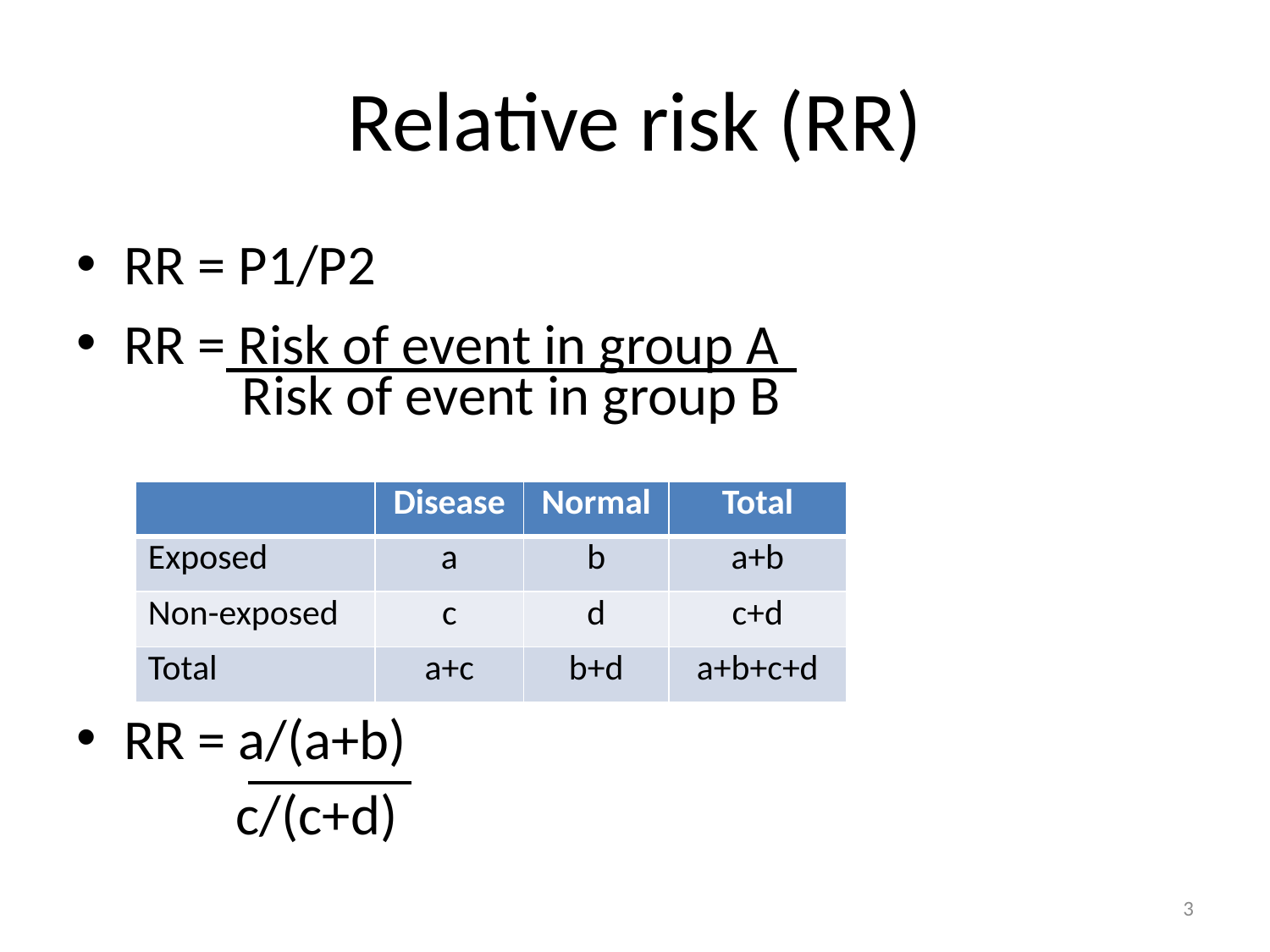

# Relative risk (RR)
RR = P1/P2
RR = Risk of event in group A

RR = a/(a+b)
Risk of event in group B
|  | Disease | Normal | Total |
| --- | --- | --- | --- |
| Exposed | a | b | a+b |
| Non-exposed | c | d | c+d |
| Total | a+c | b+d | a+b+c+d |
c/(c+d)
3